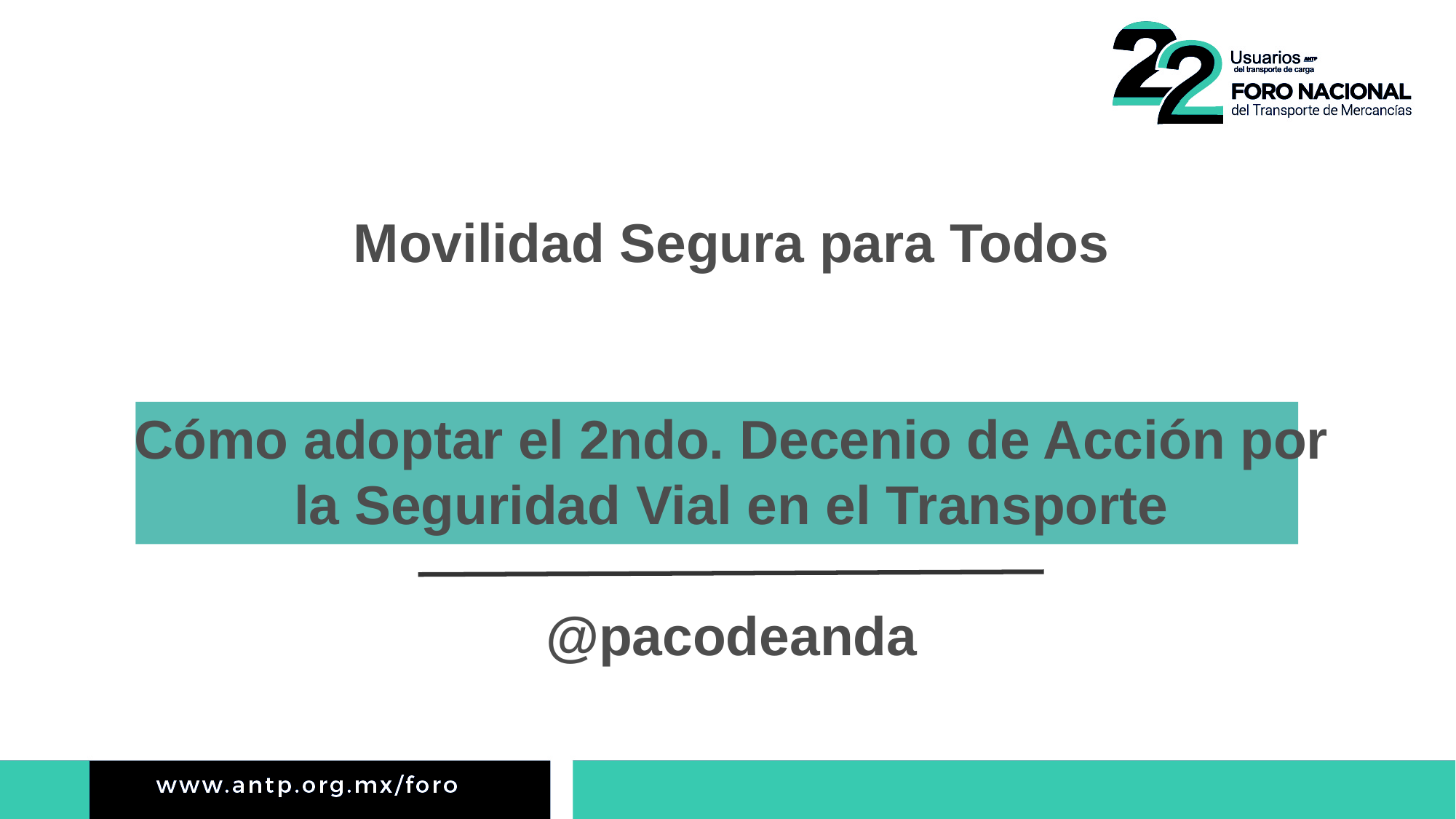

Movilidad Segura para Todos

Cómo adoptar el 2ndo. Decenio de Acción por la Seguridad Vial en el Transporte

@pacodeanda